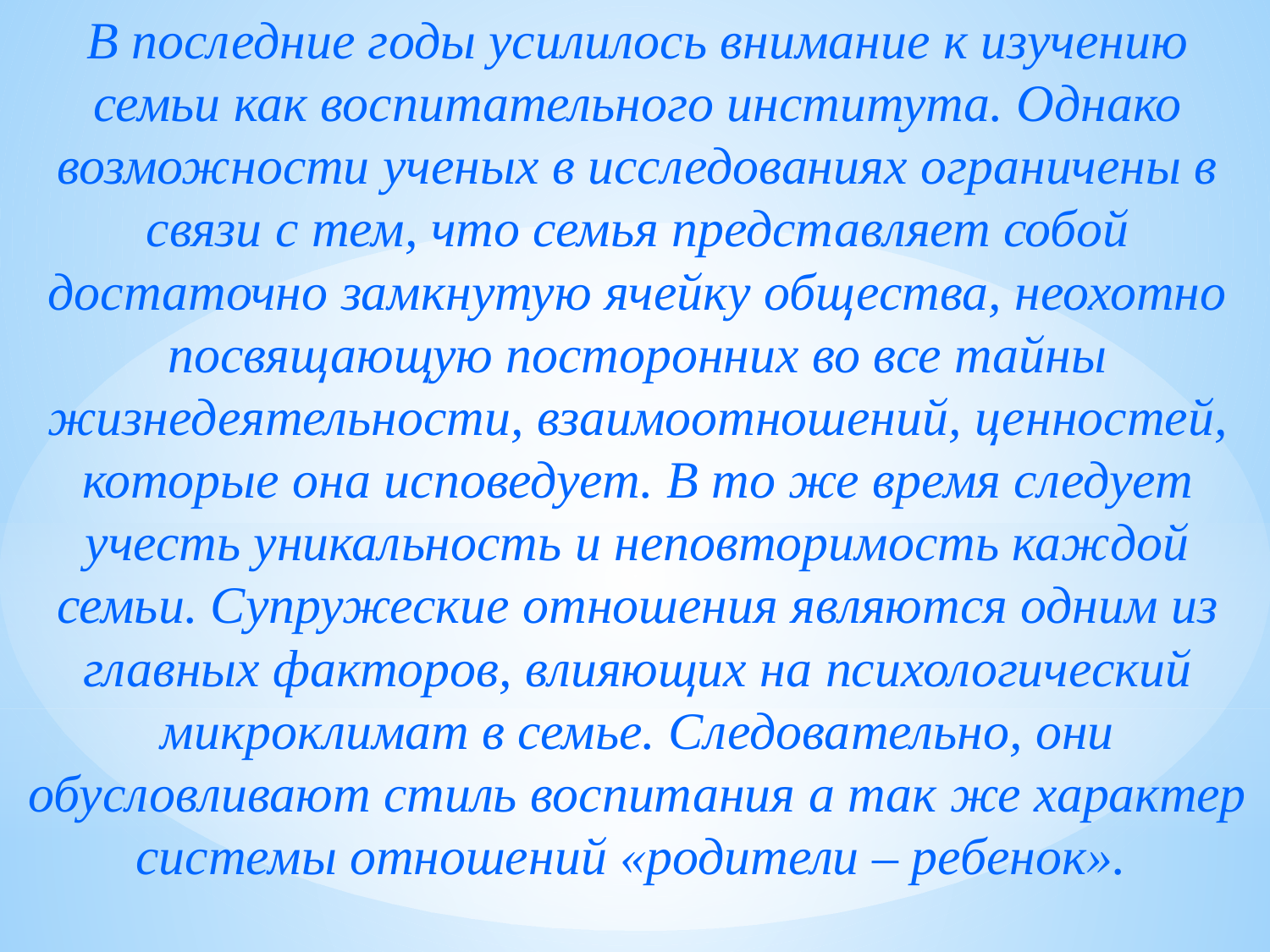

В последние годы усилилось внимание к изучению семьи как воспитательного института. Однако возможности ученых в исследованиях ограничены в связи с тем, что семья представляет собой достаточно замкнутую ячейку общества, неохотно посвящающую посторонних во все тайны жизнедеятельности, взаимоотношений, ценностей, которые она исповедует. В то же время следует учесть уникальность и неповторимость каждой семьи. Супружеские отношения являются одним из главных факторов, влияющих на психологический микроклимат в семье. Следовательно, они обусловливают стиль воспитания а так же характер системы отношений «родители – ребенок».